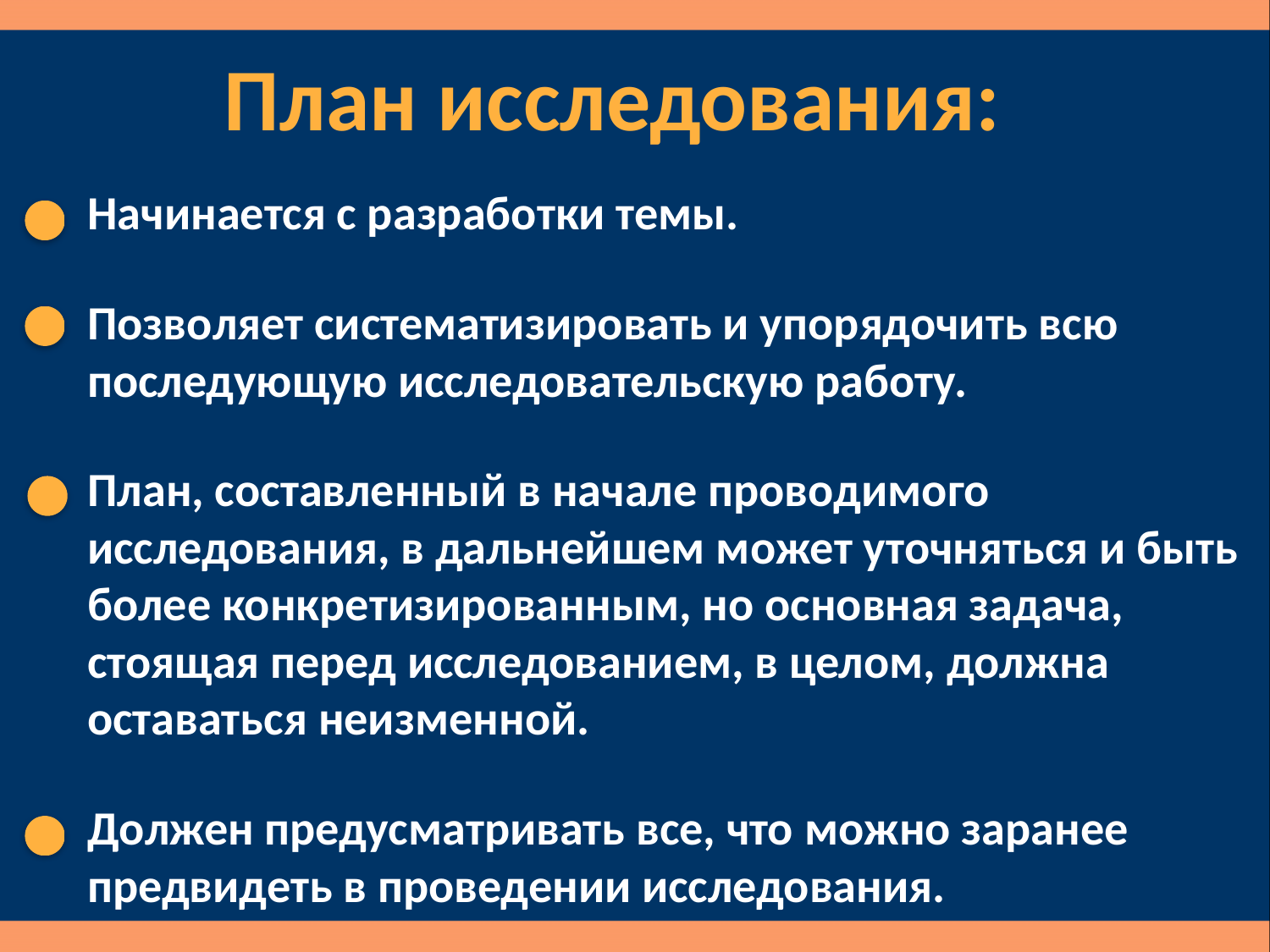

План исследования:
Начинается с разработки темы.
Позволяет систематизировать и упорядочить всю последующую исследовательскую работу.
План, составленный в начале проводимого исследования, в дальнейшем может уточняться и быть более конкретизированным, но основная задача, стоящая перед исследованием, в целом, должна оставаться неизменной.
Должен предусматривать все, что можно заранее предвидеть в проведении исследования.